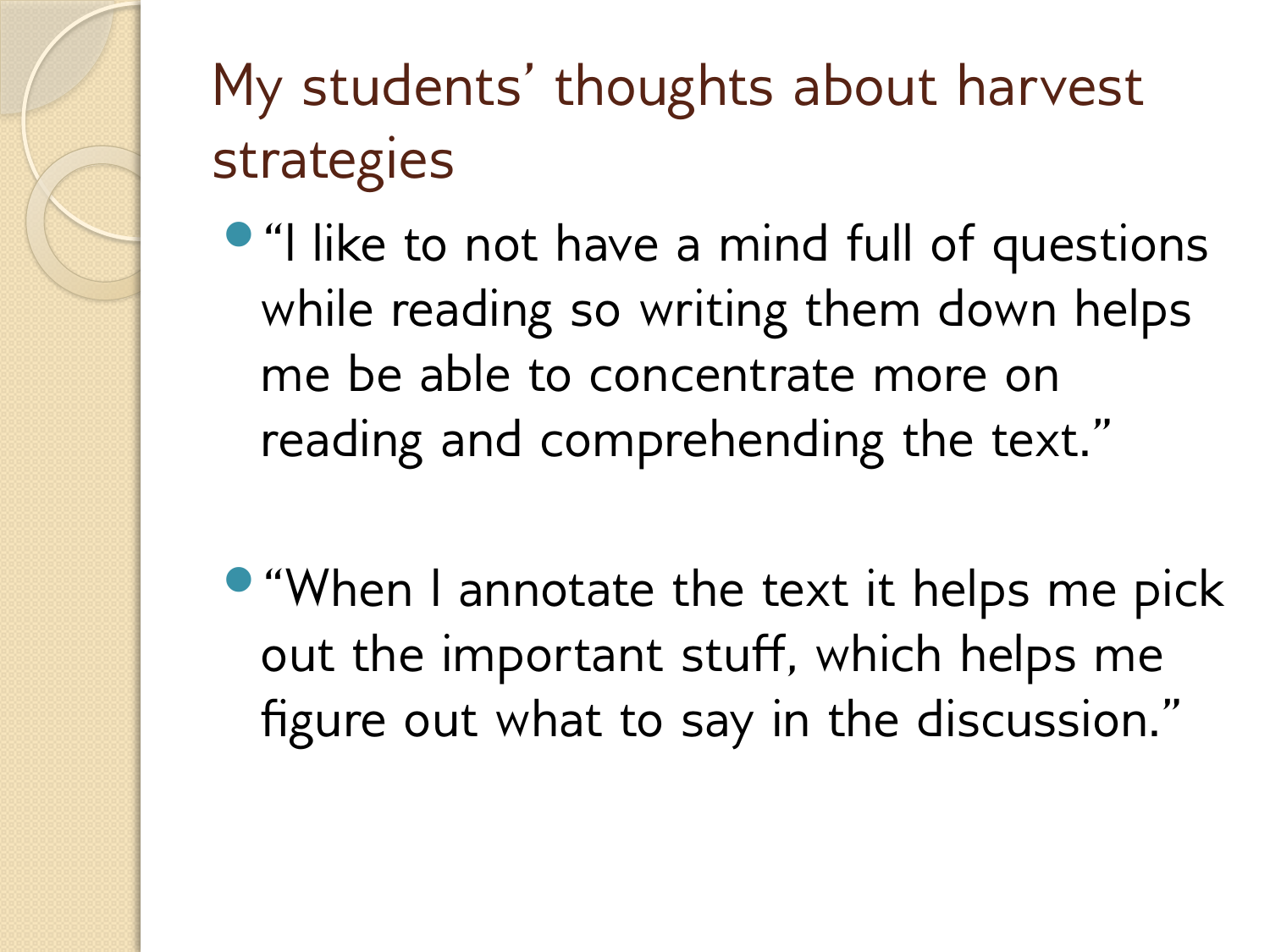

# My students’ thoughts about harvest strategies
“I like to not have a mind full of questions while reading so writing them down helps me be able to concentrate more on reading and comprehending the text.”

“When I annotate the text it helps me pick out the important stuff, which helps me figure out what to say in the discussion.”